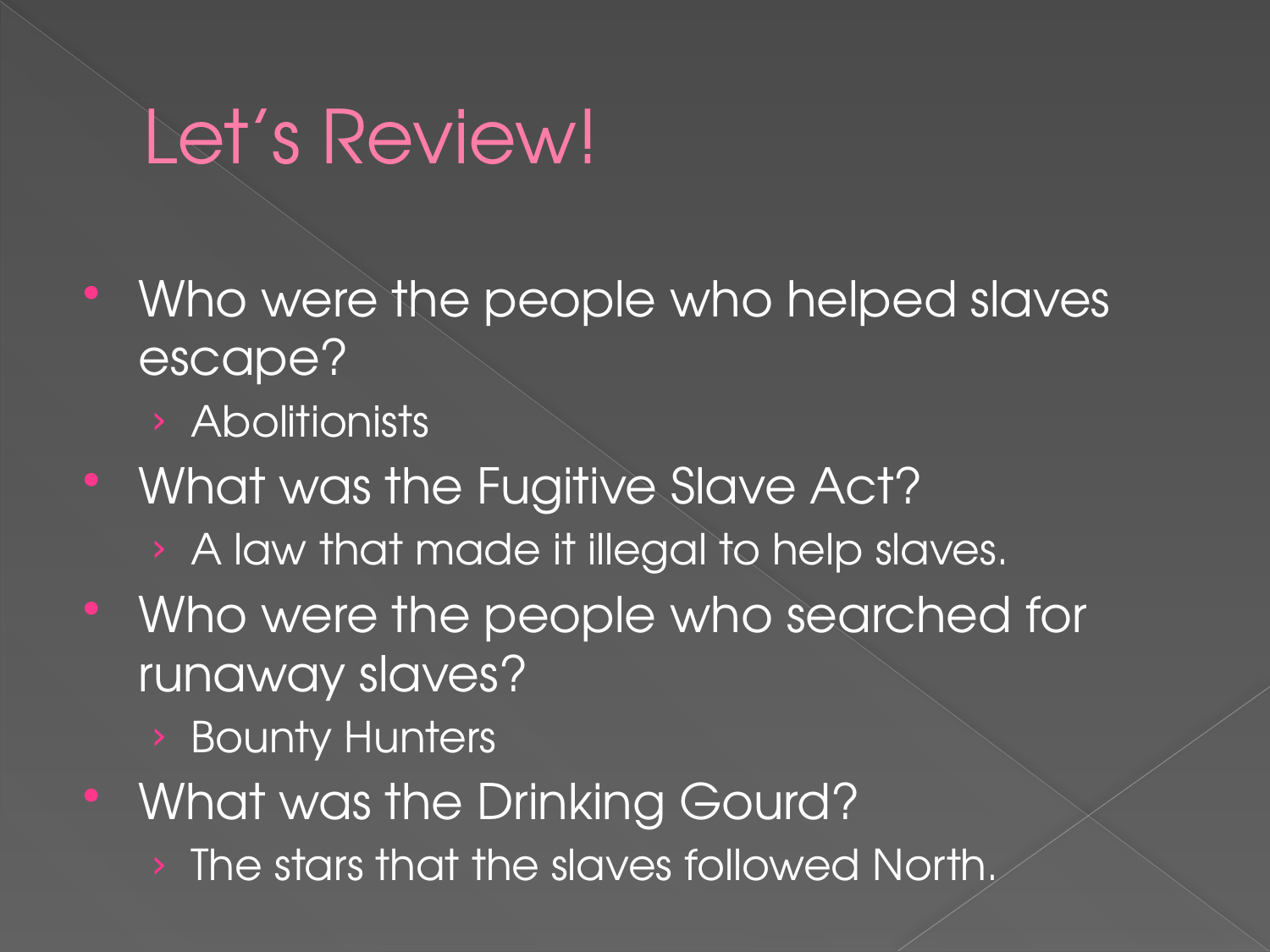

# Let’s Review!
Who were the people who helped slaves escape?
Abolitionists
What was the Fugitive Slave Act?
A law that made it illegal to help slaves.
Who were the people who searched for runaway slaves?
Bounty Hunters
What was the Drinking Gourd?
The stars that the slaves followed North.